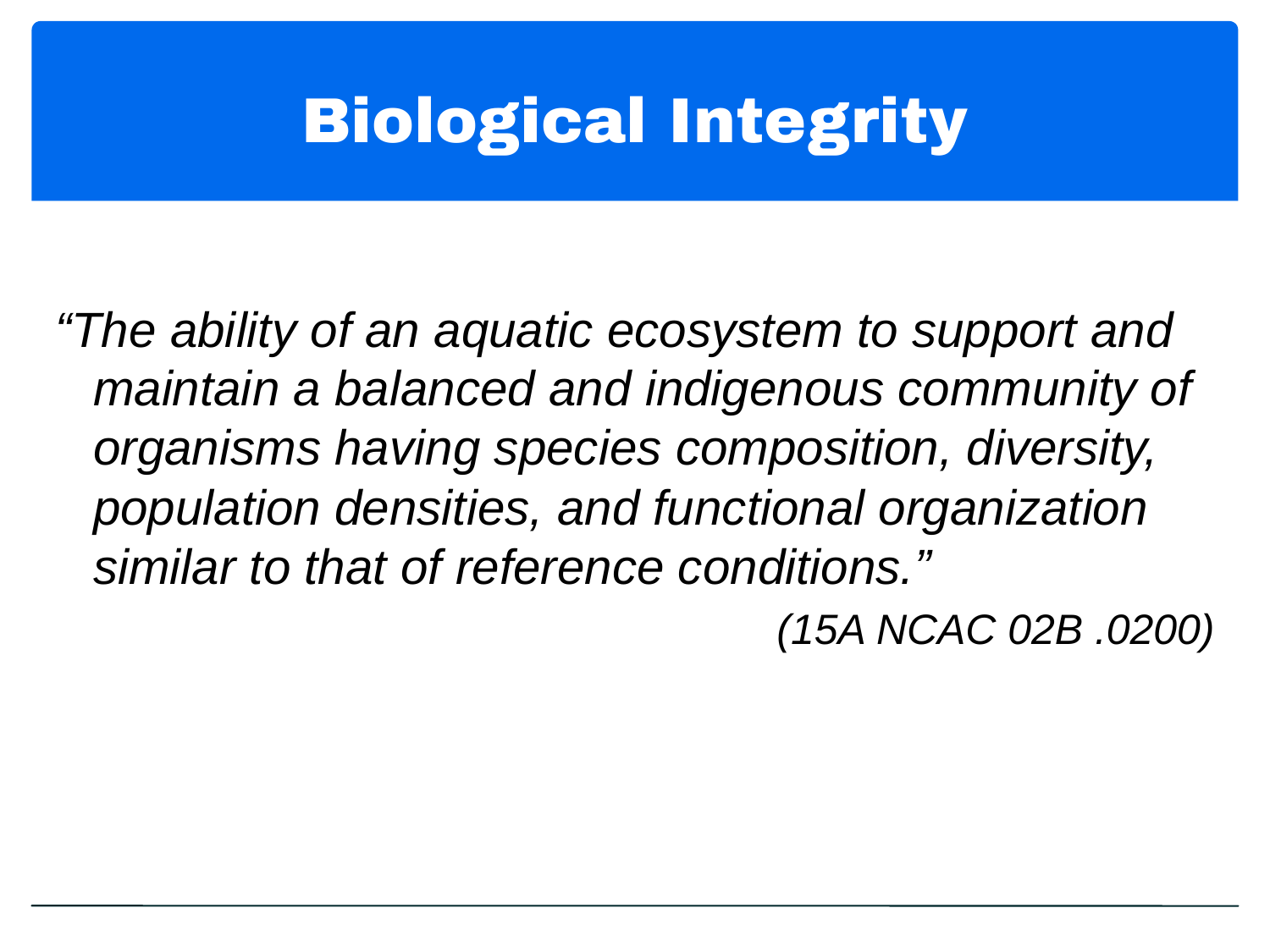

# Biological Integrity

“The ability of an aquatic ecosystem to support and maintain a balanced and indigenous community of organisms having species composition, diversity, population densities, and functional organization similar to that of reference conditions.”
(15A NCAC 02B .0200)